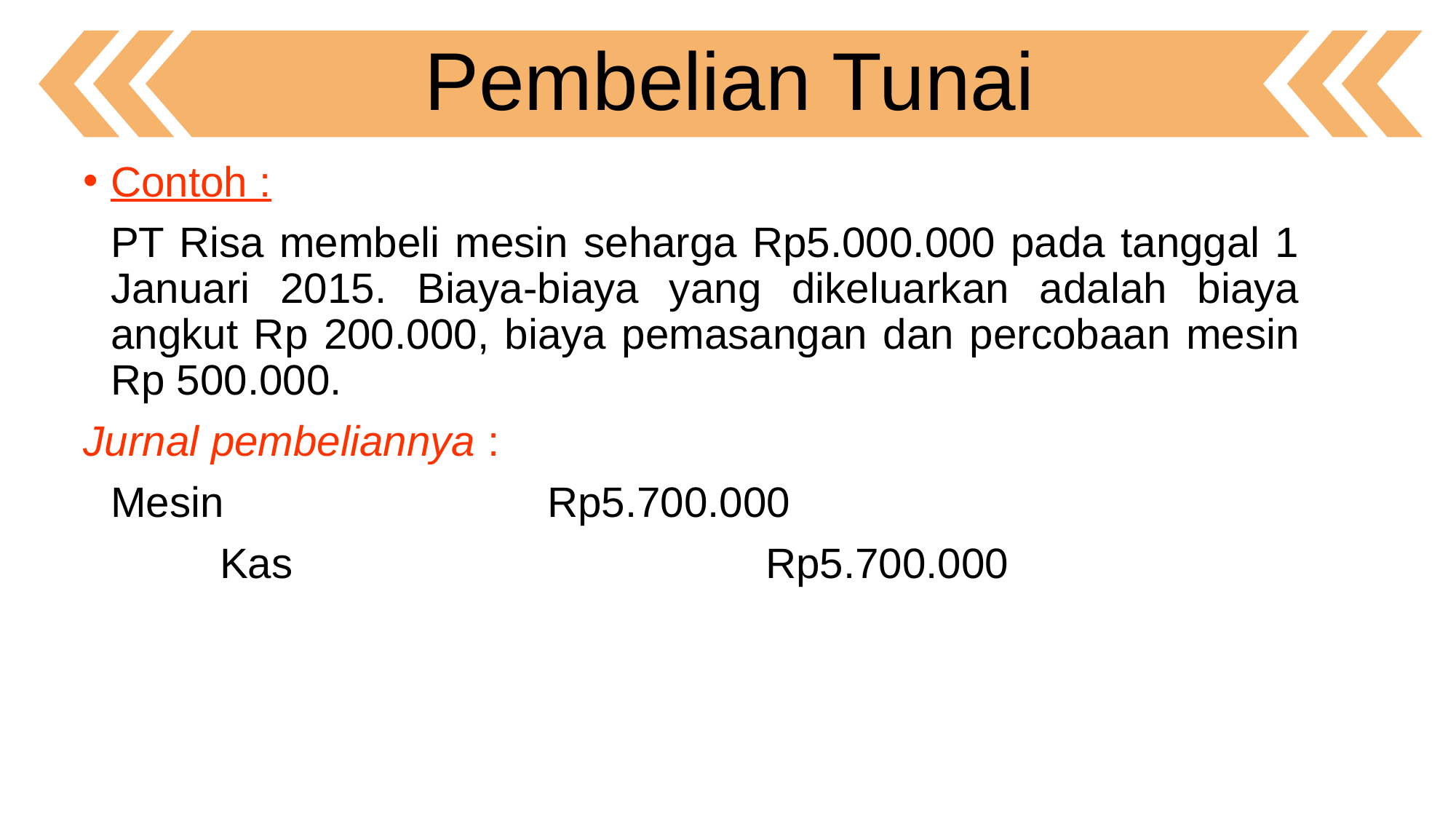

Pembelian Tunai
Contoh :
	PT Risa membeli mesin seharga Rp5.000.000 pada tanggal 1 Januari 2015. Biaya-biaya yang dikeluarkan adalah biaya angkut Rp 200.000, biaya pemasangan dan percobaan mesin Rp 500.000.
Jurnal pembeliannya :
	Mesin			Rp5.700.000
		Kas					Rp5.700.000